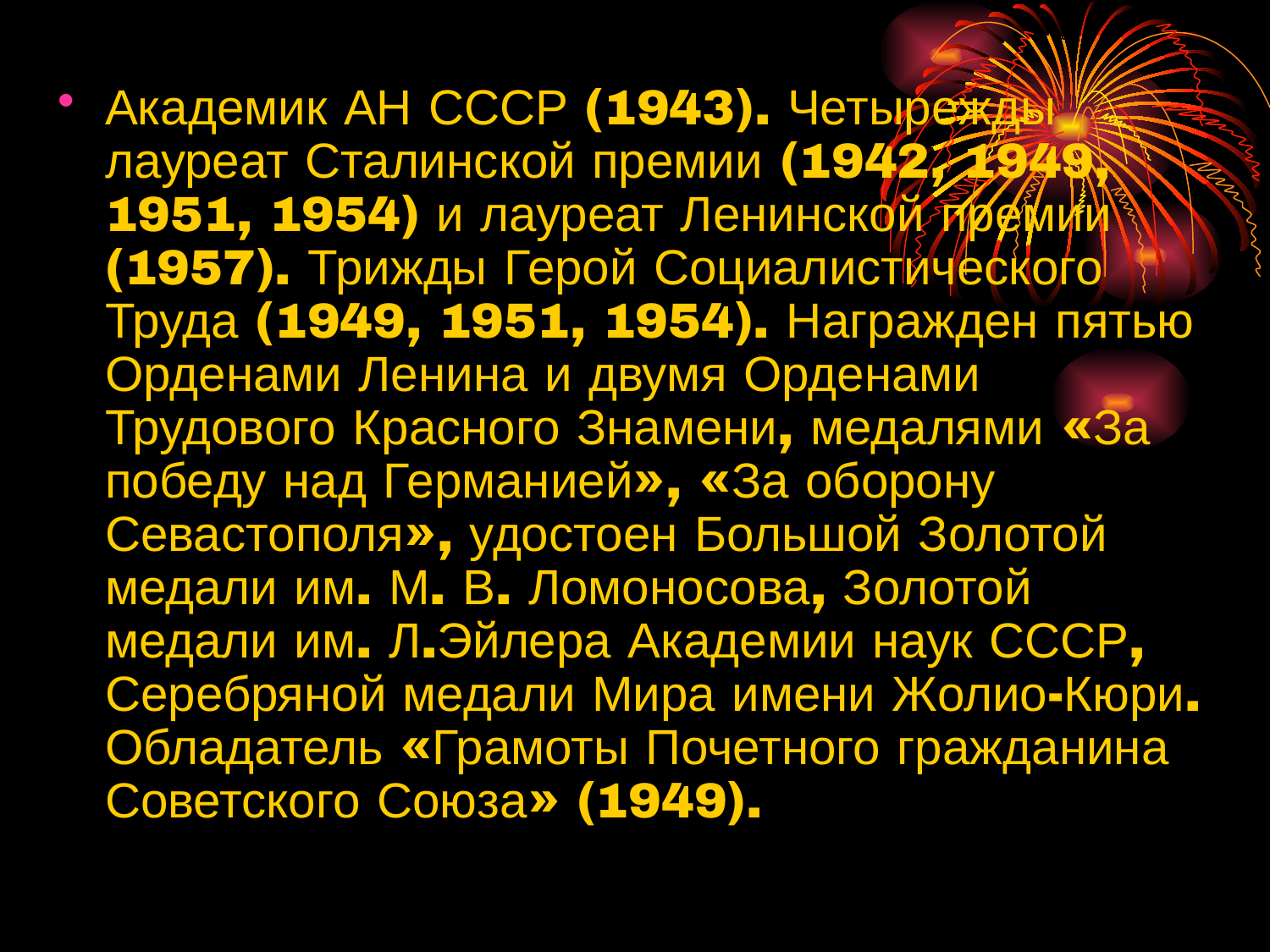

#
Академик АН СССР (1943). Четырежды лауреат Сталинской премии (1942, 1949, 1951, 1954) и лауреат Ленинской премии (1957). Трижды Герой Социалистического Труда (1949, 1951, 1954). Награжден пятью Орденами Ленина и двумя Орденами Трудового Красного Знамени, медалями «За победу над Германией», «За оборону Севастополя», удостоен Большой Золотой медали им. М. В. Ломоносова, Золотой медали им. Л.Эйлера Академии наук СССР, Серебряной медали Мира имени Жолио-Кюри. Обладатель «Грамоты Почетного гражданина Советского Союза» (1949).